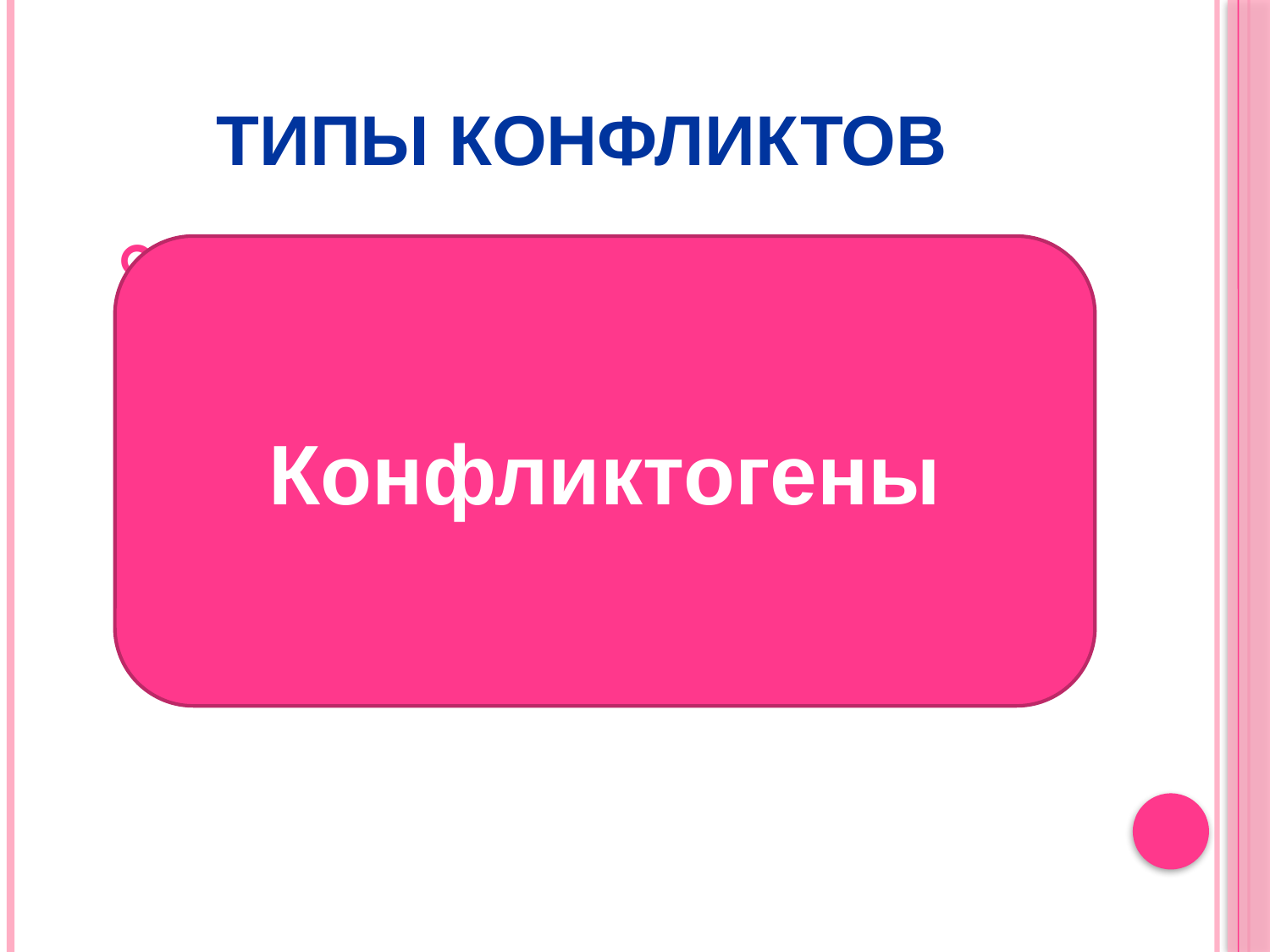

# Типы конфликтов

 Внутриличностные
 Межгрупповые
 Межличностные
 Конфликты  между группой и личностью.

Конфликтогены